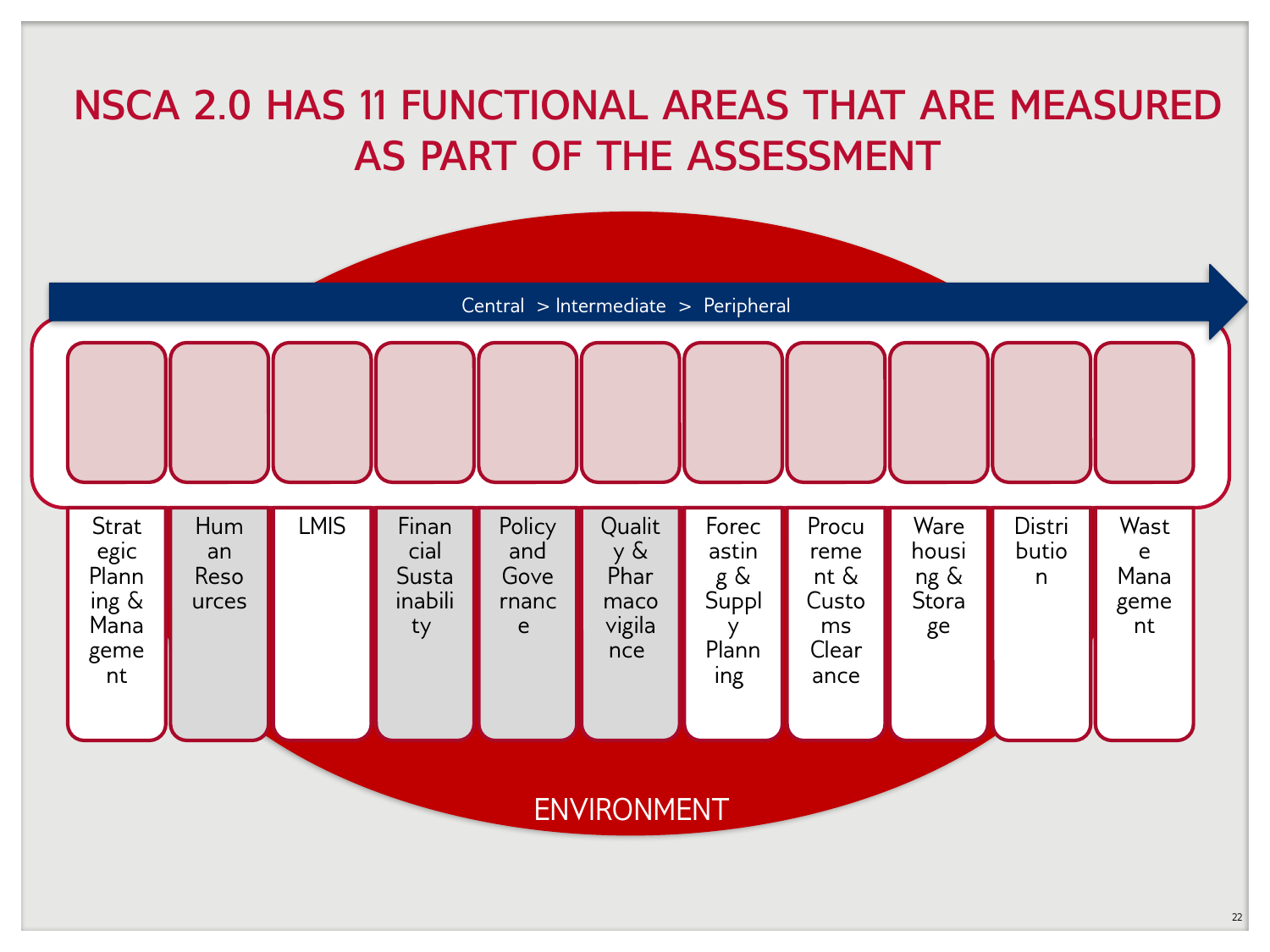

# NSCA 2.0 HAS 11 FUNCTIONAL AREAS THAT ARE MEASURED AS PART OF THE ASSESSMENT

Central  > Intermediate  >  Peripheral
Strategic Planning & Management
Human Resources
LMIS
Financial Sustainability
Policy and Governance
Forecasting & Supply Planning
Procurement & Customs Clearance
Warehousing & Storage
Distribution
Waste Management
Quality & Pharmacovigilance
ENVIRONMENT
22